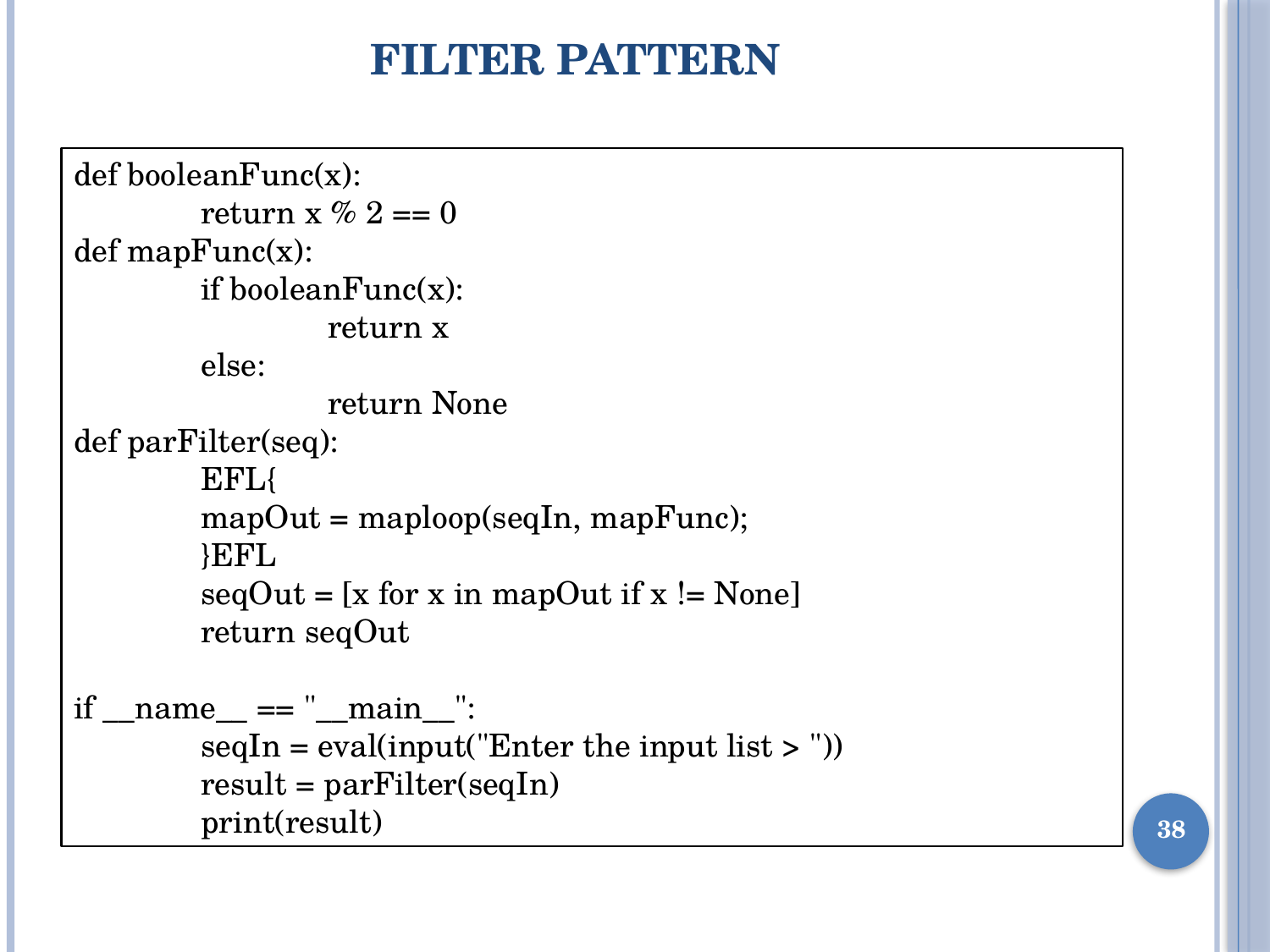

# Filter Pattern
def booleanFunc(x):
	return x % 2 == 0
def mapFunc(x):
	if booleanFunc(x):
		return x
	else:
		return None
def parFilter(seq):
	EFL{
	mapOut = maploop(seqIn, mapFunc);
	}EFL
	seqOut = [x for x in mapOut if x != None]
	return seqOut

if __name__ == "__main__":
	seqIn = eval(input("Enter the input list > "))
	result = parFilter(seqIn)
	print(result)
38